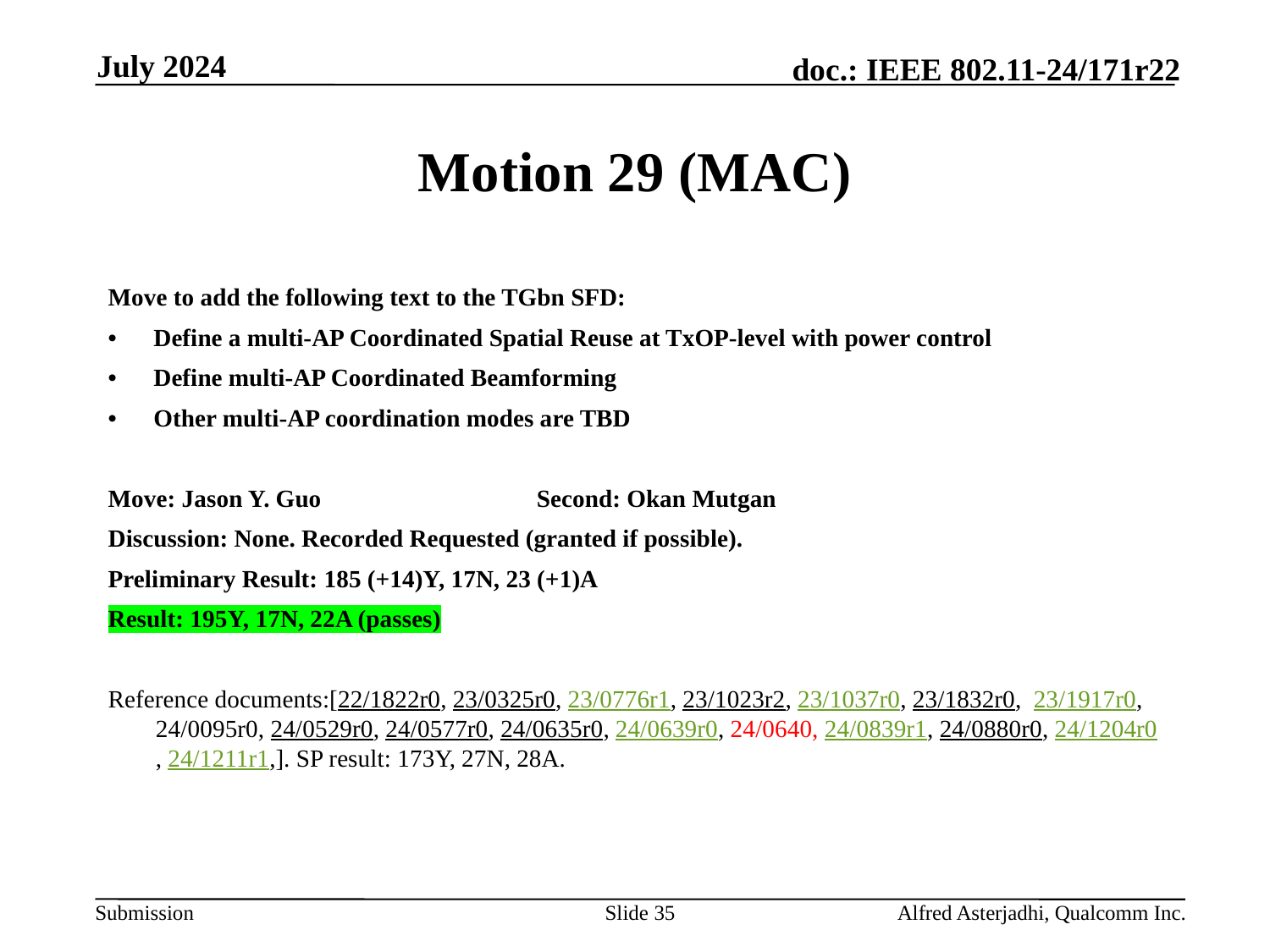

July 2024
# Motion 29 (MAC)
Move to add the following text to the TGbn SFD:
•      Define a multi-AP Coordinated Spatial Reuse at TxOP-level with power control
•      Define multi-AP Coordinated Beamforming
•      Other multi-AP coordination modes are TBD

Move: Jason Y. Guo		Second: Okan Mutgan
Discussion: None. Recorded Requested (granted if possible).
Preliminary Result: 185 (+14)Y, 17N, 23 (+1)A
Result: 195Y, 17N, 22A (passes)

Reference documents:[22/1822r0, 23/0325r0, 23/0776r1, 23/1023r2, 23/1037r0, 23/1832r0,  23/1917r0, 24/0095r0, 24/0529r0, 24/0577r0, 24/0635r0, 24/0639r0, 24/0640, 24/0839r1, 24/0880r0, 24/1204r0, 24/1211r1,]. SP result: 173Y, 27N, 28A.

Slide 35
Alfred Asterjadhi, Qualcomm Inc.